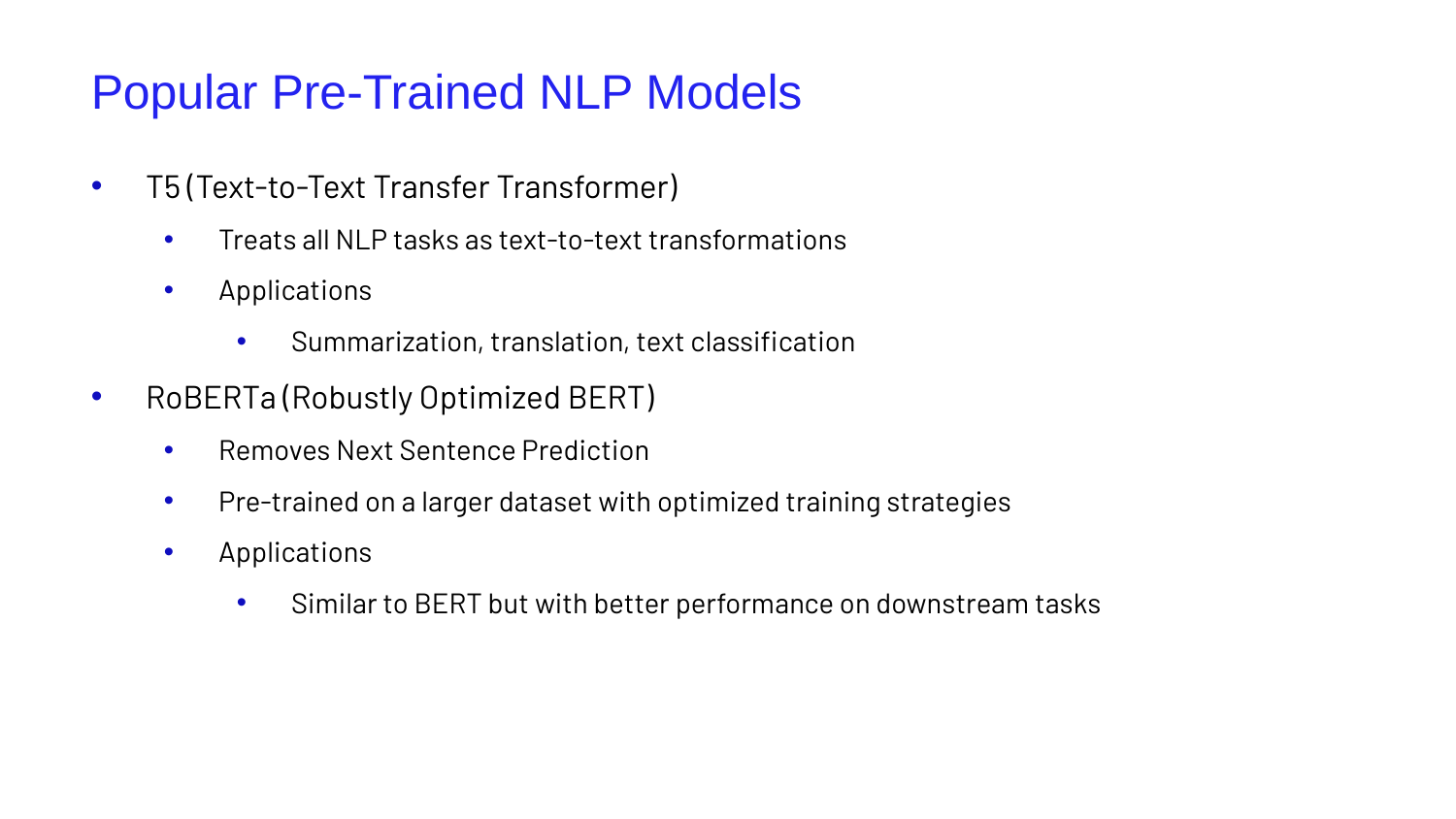

Popular Pre-Trained NLP Models
T5 (Text-to-Text Transfer Transformer)
Treats all NLP tasks as text-to-text transformations
Applications
Summarization, translation, text classification
RoBERTa (Robustly Optimized BERT)
Removes Next Sentence Prediction
Pre-trained on a larger dataset with optimized training strategies
Applications
Similar to BERT but with better performance on downstream tasks